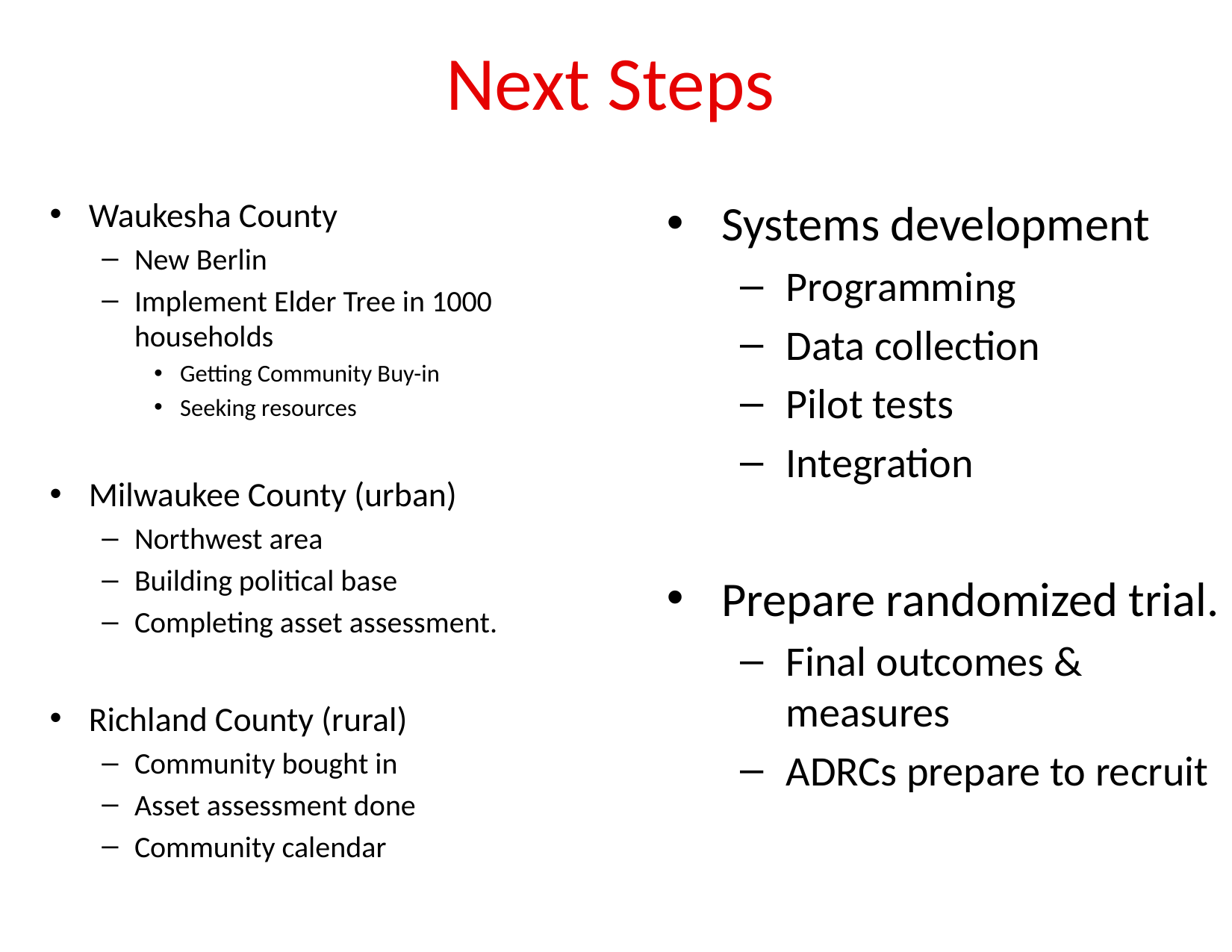

# Next Steps
Waukesha County
New Berlin
Implement Elder Tree in 1000 households
Getting Community Buy-in
Seeking resources

Milwaukee County (urban)
Northwest area
Building political base
Completing asset assessment.

Richland County (rural)
Community bought in
Asset assessment done
Community calendar

Systems development
Programming
Data collection
Pilot tests
Integration

Prepare randomized trial.
Final outcomes &  measures
ADRCs prepare to recruit